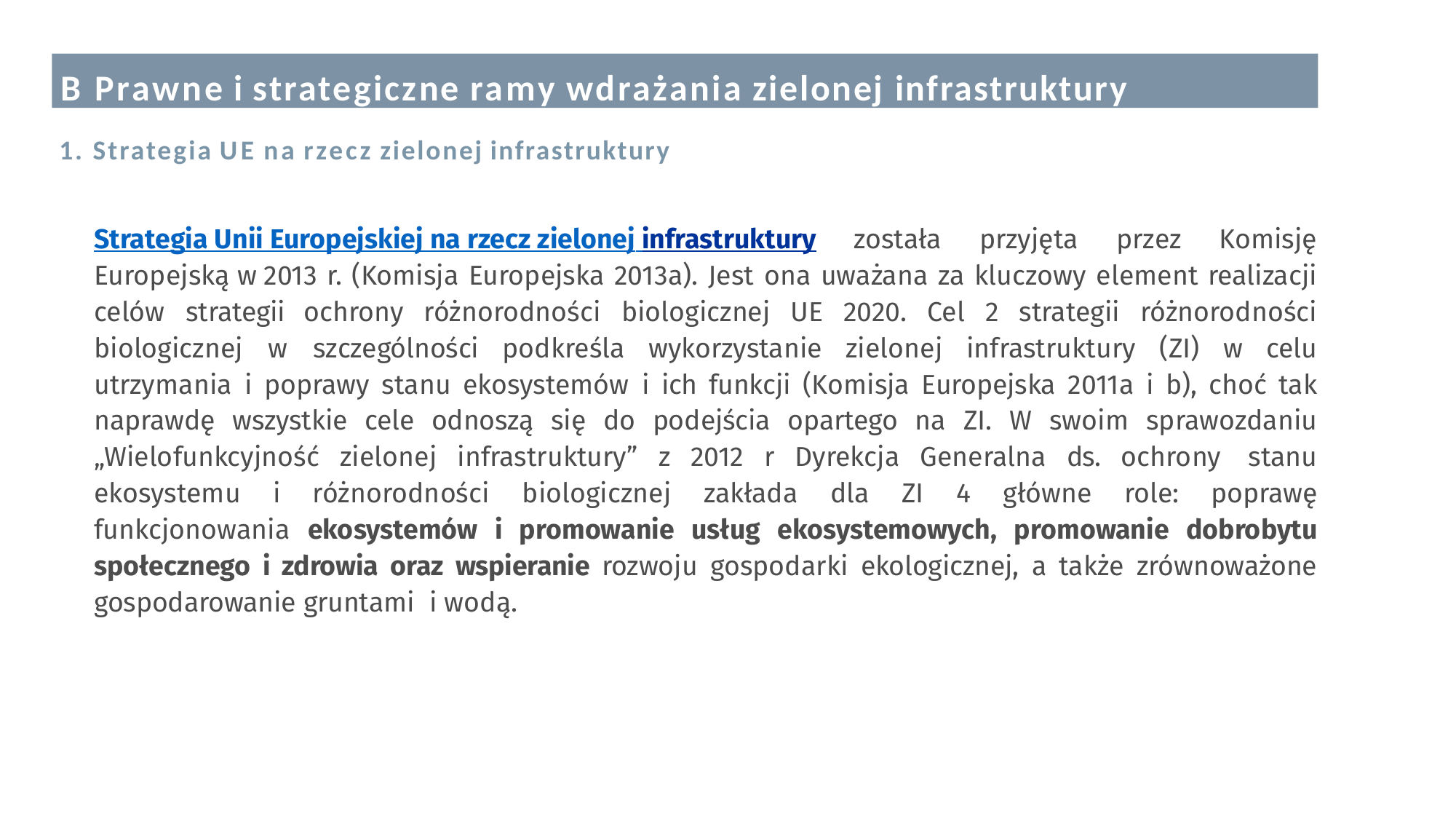

B Prawne i strategiczne ramy wdrażania zielonej infrastruktury
1. Strategia UE na rzecz zielonej infrastruktury
Strategia Unii Europejskiej na rzecz zielonej infrastruktury została przyjęta przez Komisję Europejską w 2013 r. (Komisja Europejska 2013a). Jest ona uważana za kluczowy element realizacji celów strategii ochrony różnorodności biologicznej UE 2020. Cel 2 strategii różnorodności biologicznej w szczególności podkreśla wykorzystanie zielonej infrastruktury (ZI) w celu utrzymania i poprawy stanu ekosystemów i ich funkcji (Komisja Europejska 2011a i b), choć tak naprawdę wszystkie cele odnoszą się do podejścia opartego na ZI. W swoim sprawozdaniu „Wielofunkcyjność zielonej infrastruktury” z 2012 r Dyrekcja Generalna ds. ochrony stanu ekosystemu i różnorodności biologicznej zakłada dla ZI 4 główne role: poprawę funkcjonowania ekosystemów i promowanie usług ekosystemowych, promowanie dobrobytu społecznego i zdrowia oraz wspieranie rozwoju gospodarki ekologicznej, a także zrównoważone gospodarowanie gruntami i wodą.